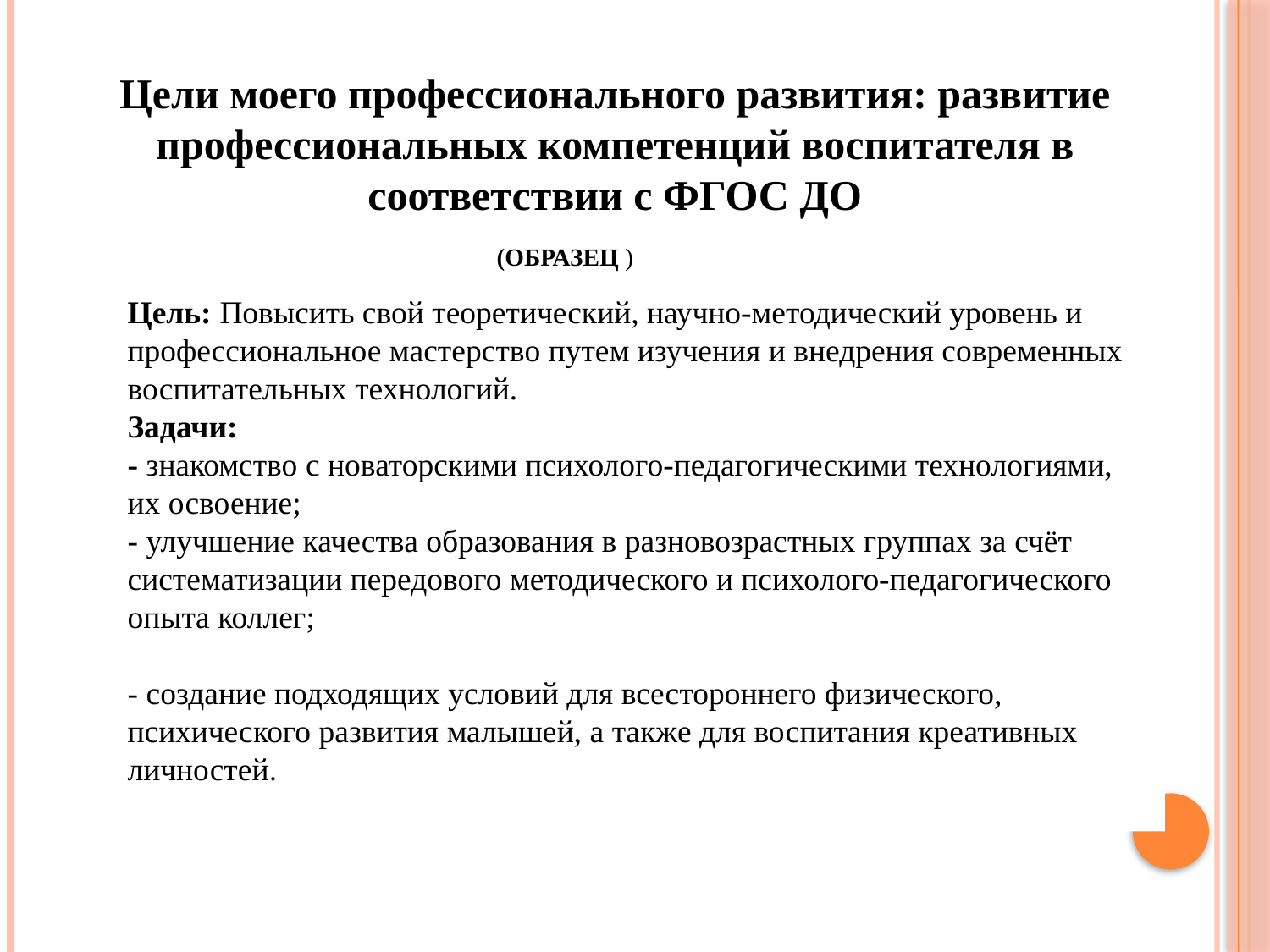

Цели моего профессионального развития: развитие профессиональных компетенций воспитателя в соответствии с ФГОС ДО
(ОБРАЗЕЦ )
Цель: Повысить свой теоретический, научно-методический уровень и профессиональное мастерство путем изучения и внедрения современных воспитательных технологий.
Задачи:
- знакомство с новаторскими психолого-педагогическими технологиями, их освоение;
- улучшение качества образования в разновозрастных группах за счёт систематизации передового методического и психолого-педагогического опыта коллег;
- создание подходящих условий для всестороннего физического, психического развития малышей, а также для воспитания креативных личностей.